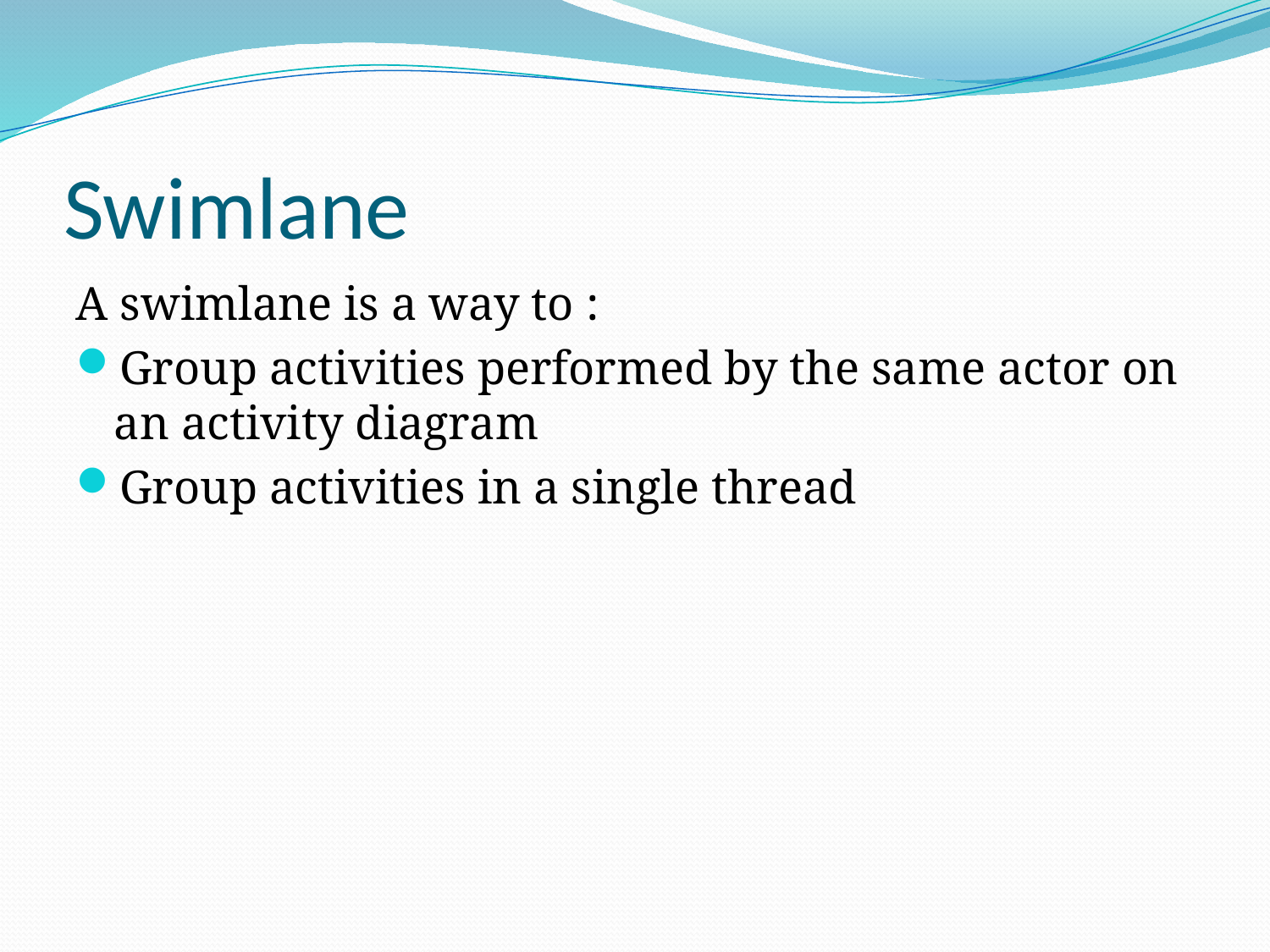

# Swimlane
A swimlane is a way to :
Group activities performed by the same actor on an activity diagram
Group activities in a single thread